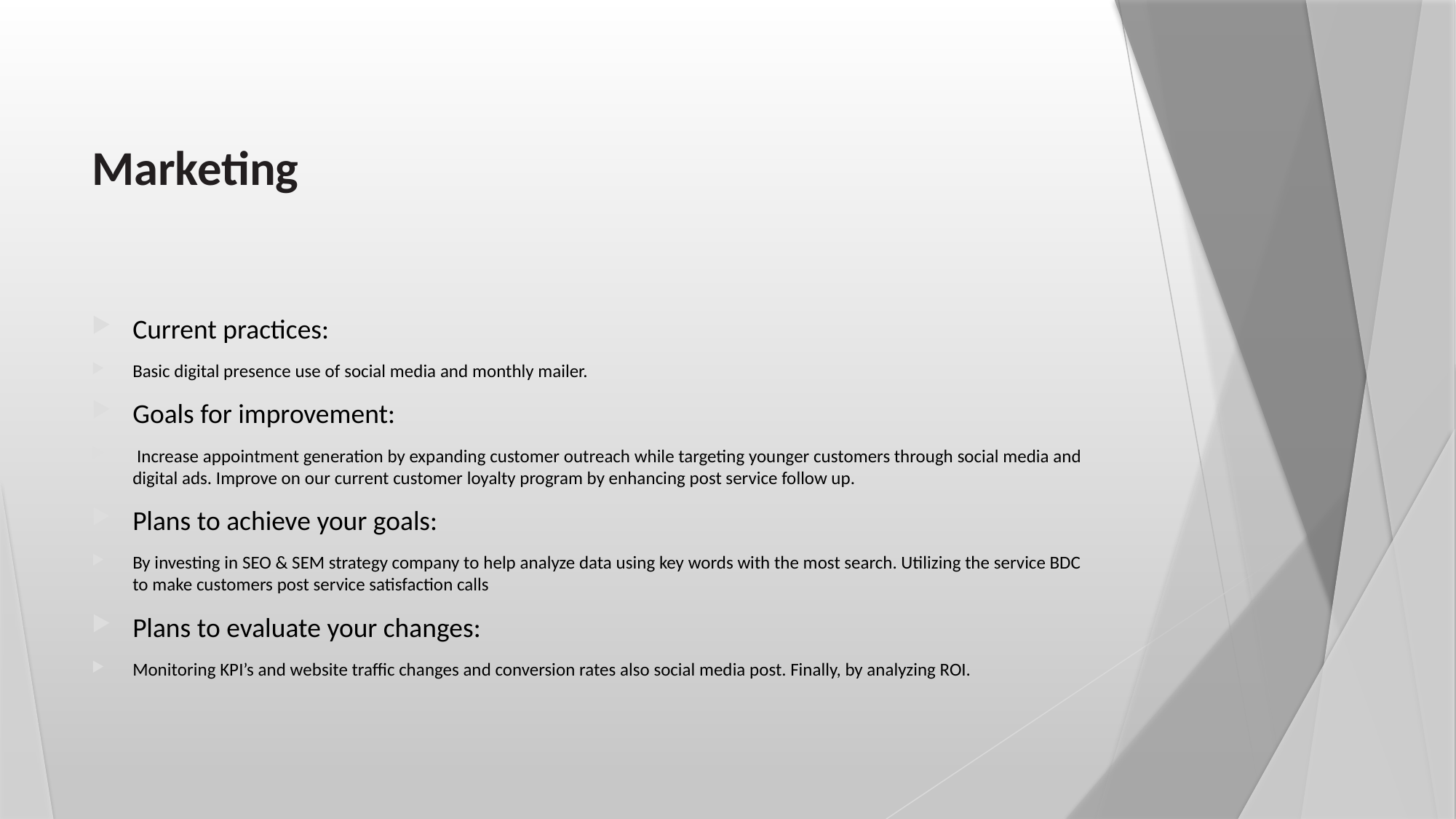

# Marketing

Current practices:
Basic digital presence use of social media and monthly mailer.
Goals for improvement:
 Increase appointment generation by expanding customer outreach while targeting younger customers through social media and digital ads. Improve on our current customer loyalty program by enhancing post service follow up.
Plans to achieve your goals:
By investing in SEO & SEM strategy company to help analyze data using key words with the most search. Utilizing the service BDC to make customers post service satisfaction calls
Plans to evaluate your changes:
Monitoring KPI’s and website traffic changes and conversion rates also social media post. Finally, by analyzing ROI.